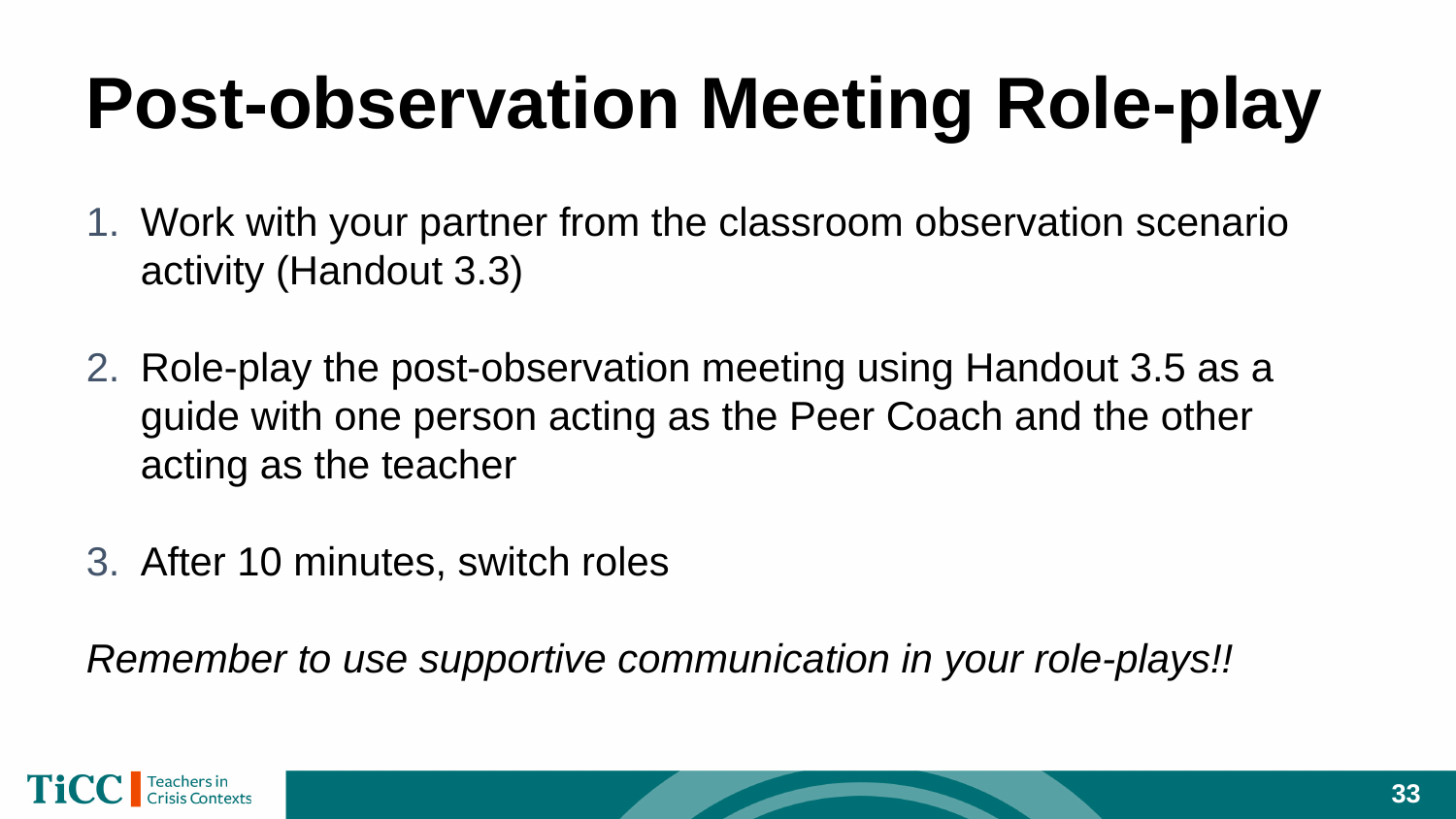

# Post-observation Meeting Role-play
Work with your partner from the classroom observation scenario activity (Handout 3.3)

Role-play the post-observation meeting using Handout 3.5 as a guide with one person acting as the Peer Coach and the other acting as the teacher

After 10 minutes, switch roles

Remember to use supportive communication in your role-plays!!
33